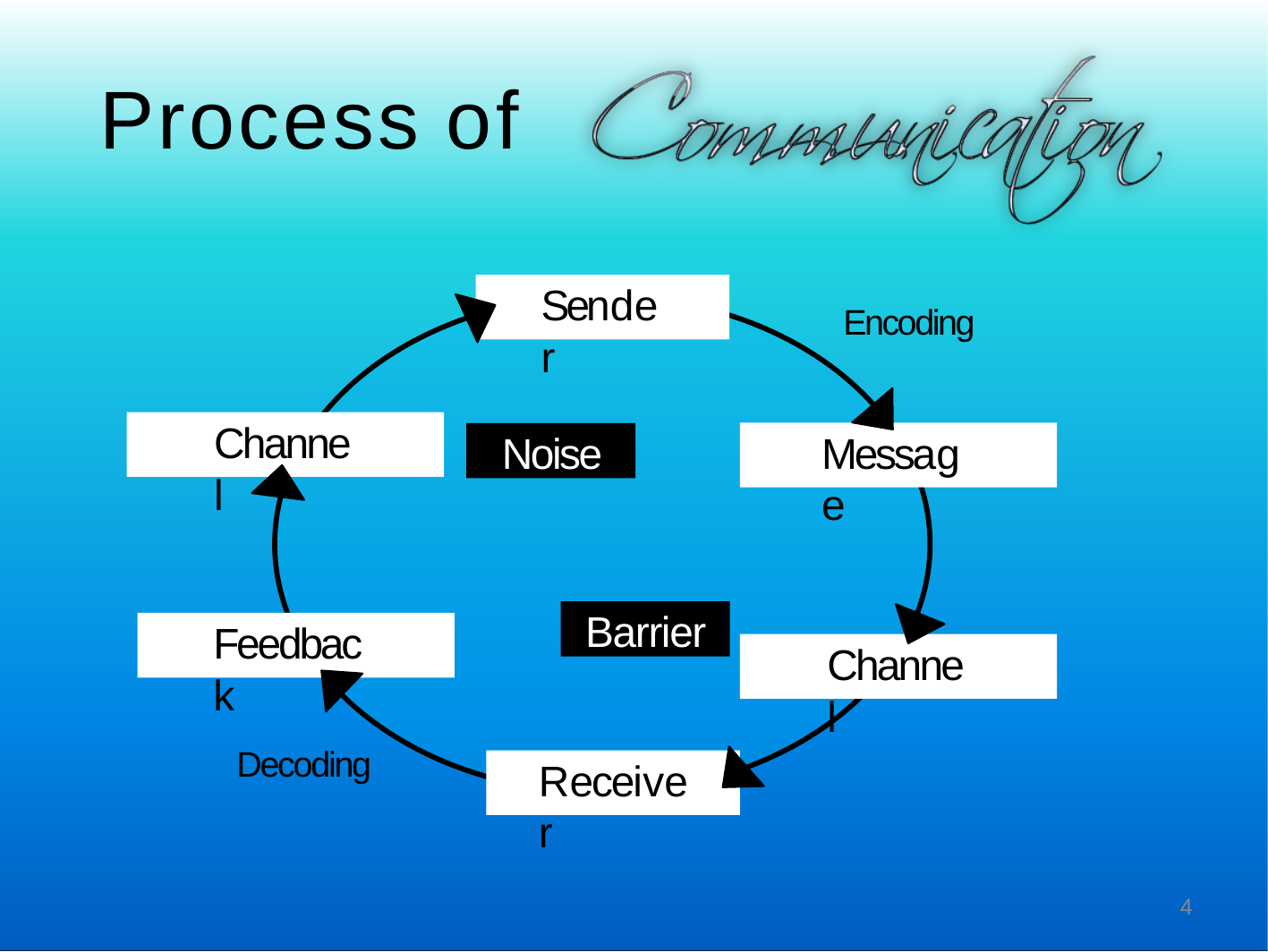

# Process of

Sender

Encoding

Channel

Noise
Message

Barrier

Feedback

Channel

Decoding

Receiver
4